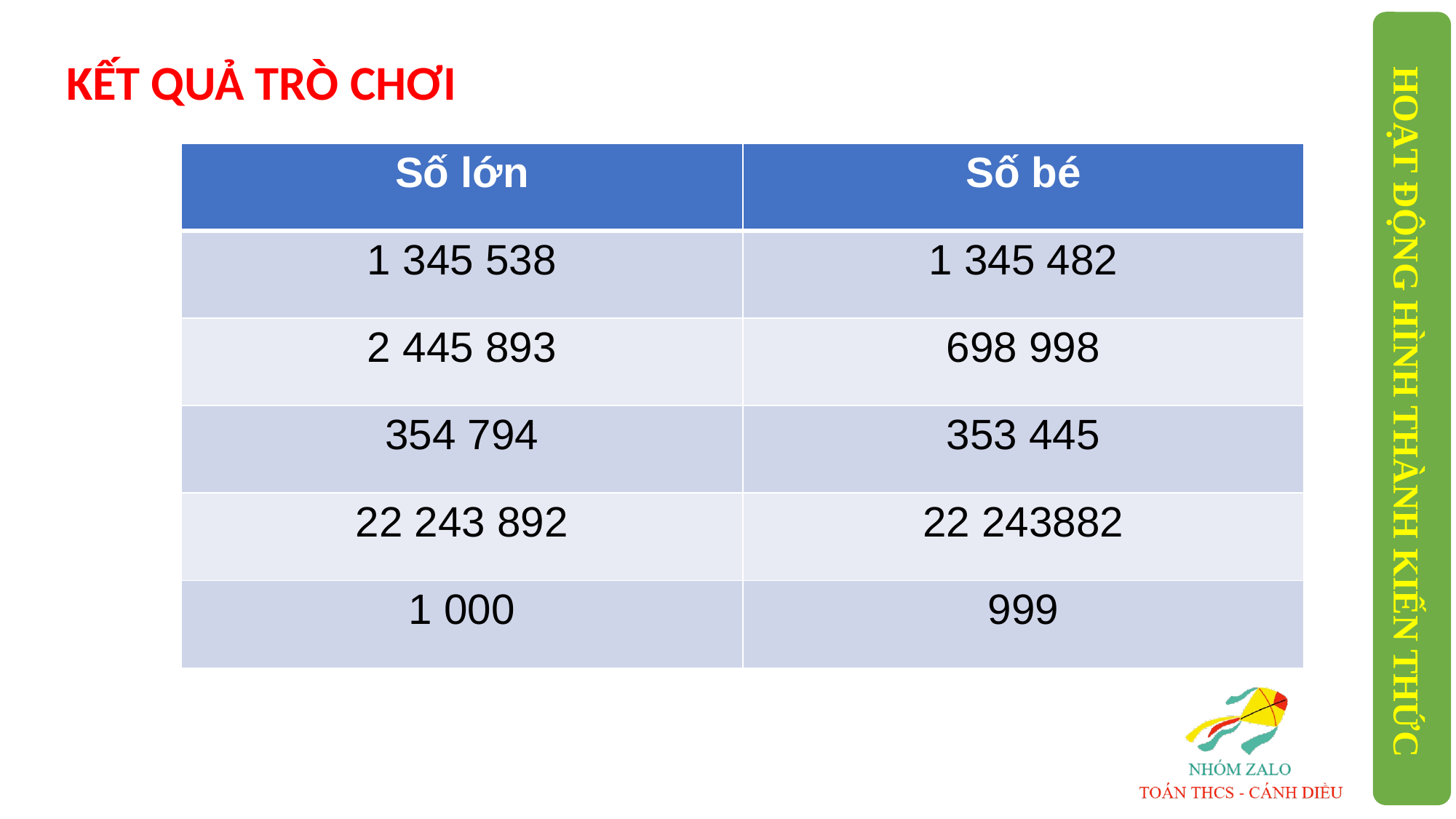

KẾT QUẢ TRÒ CHƠI
| Số lớn | Số bé |
| --- | --- |
| 1 345 538 | 1 345 482 |
| 2 445 893 | 698 998 |
| 354 794 | 353 445 |
| 22 243 892 | 22 243882 |
| 1 000 | 999 |

HOẠT ĐỘNG HÌNH THÀNH KIẾN THỨC